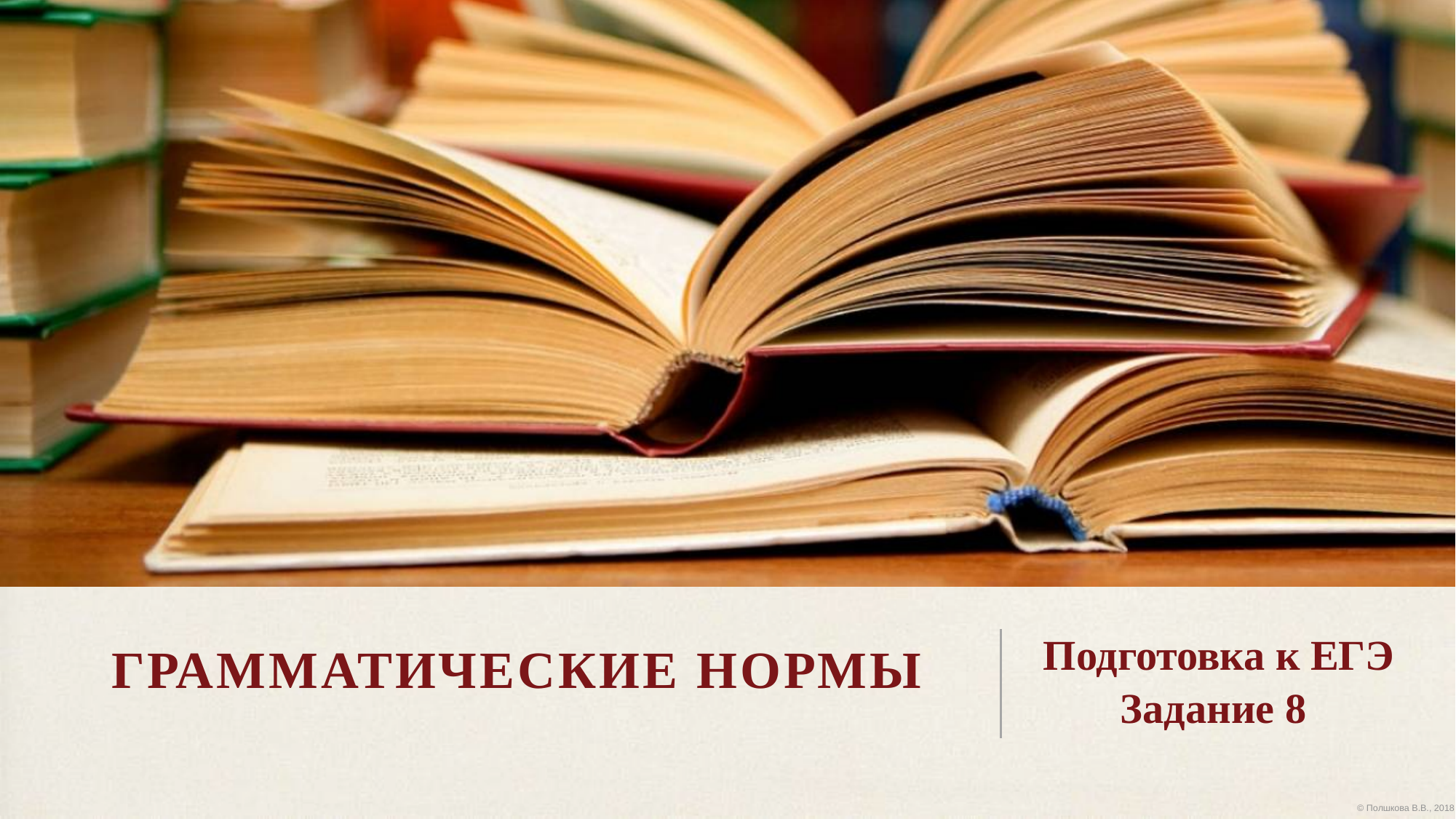

# Грамматические нормы
Подготовка к ЕГЭ
Задание 8